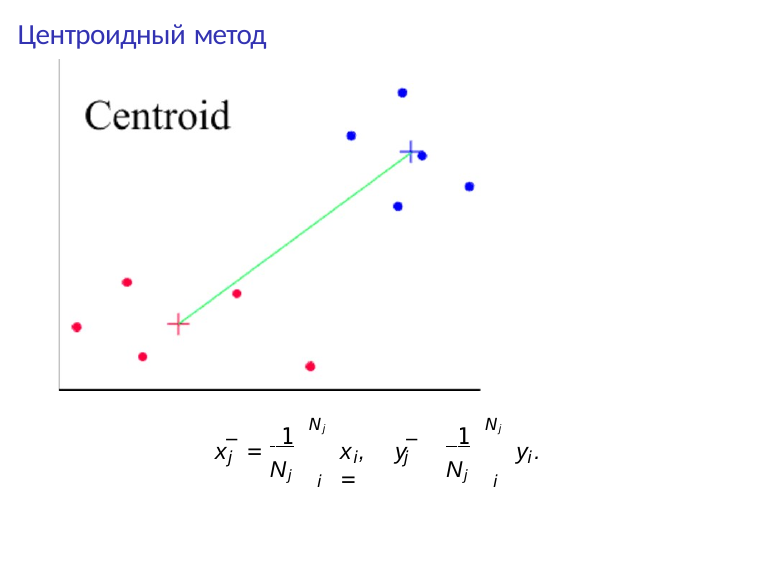

Центроидный метод

Nj
Nj

  1
Nj
  1
Nj
x¯ =
x ,	y¯ =
y .
j
i
j
i
i
i